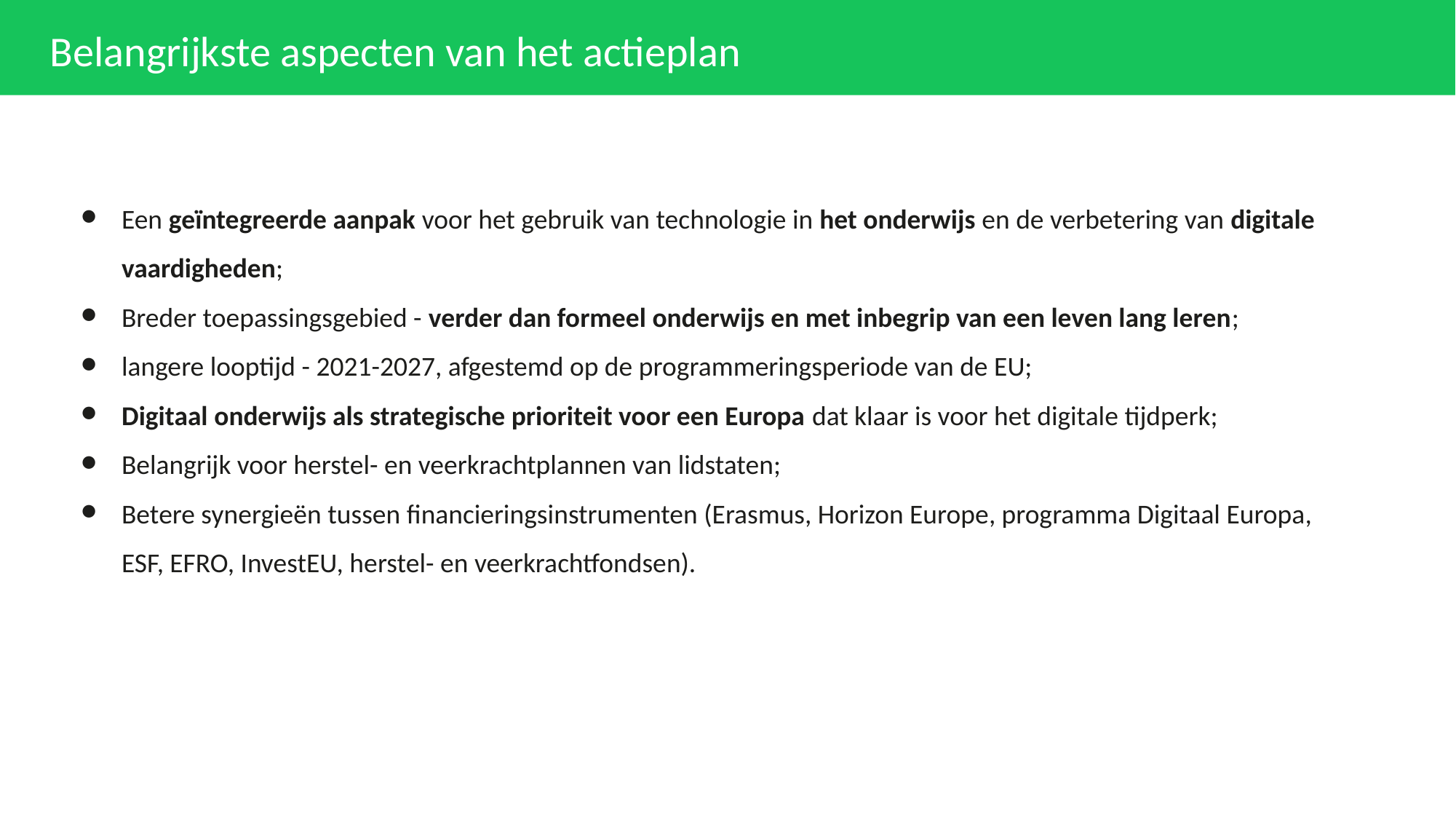

# Belangrijkste aspecten van het actieplan
Een geïntegreerde aanpak voor het gebruik van technologie in het onderwijs en de verbetering van digitale vaardigheden;
Breder toepassingsgebied - verder dan formeel onderwijs en met inbegrip van een leven lang leren;
langere looptijd - 2021-2027, afgestemd op de programmeringsperiode van de EU;
Digitaal onderwijs als strategische prioriteit voor een Europa dat klaar is voor het digitale tijdperk;
Belangrijk voor herstel- en veerkrachtplannen van lidstaten;
Betere synergieën tussen financieringsinstrumenten (Erasmus, Horizon Europe, programma Digitaal Europa, ESF, EFRO, InvestEU, herstel- en veerkrachtfondsen).